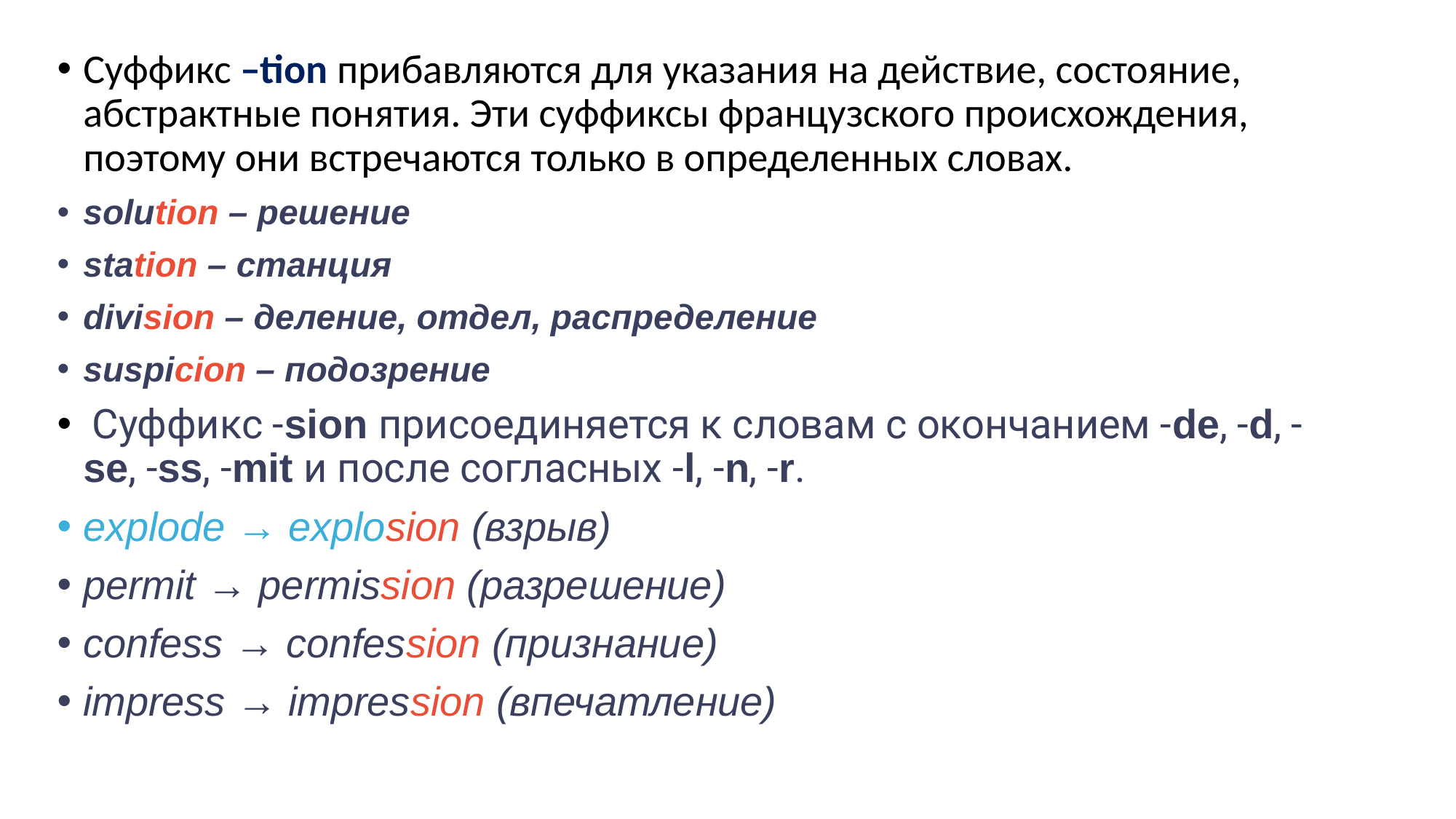

Суффикс –tion прибавляются для указания на действие, состояние, абстрактные понятия. Эти суффиксы французского происхождения, поэтому они встречаются только в определенных словах.
solution – решение
station – станция
division – деление, отдел, распределение
suspicion – подозрение
 Суффикс -sion присоединяется к словам с окончанием -de, -d, -se, -ss, -mit и после согласных -l, -n, -r.
explode → explosion (взрыв)
permit → permission (разрешение)
confess → confession (признание)
impress → impression (впечатление)